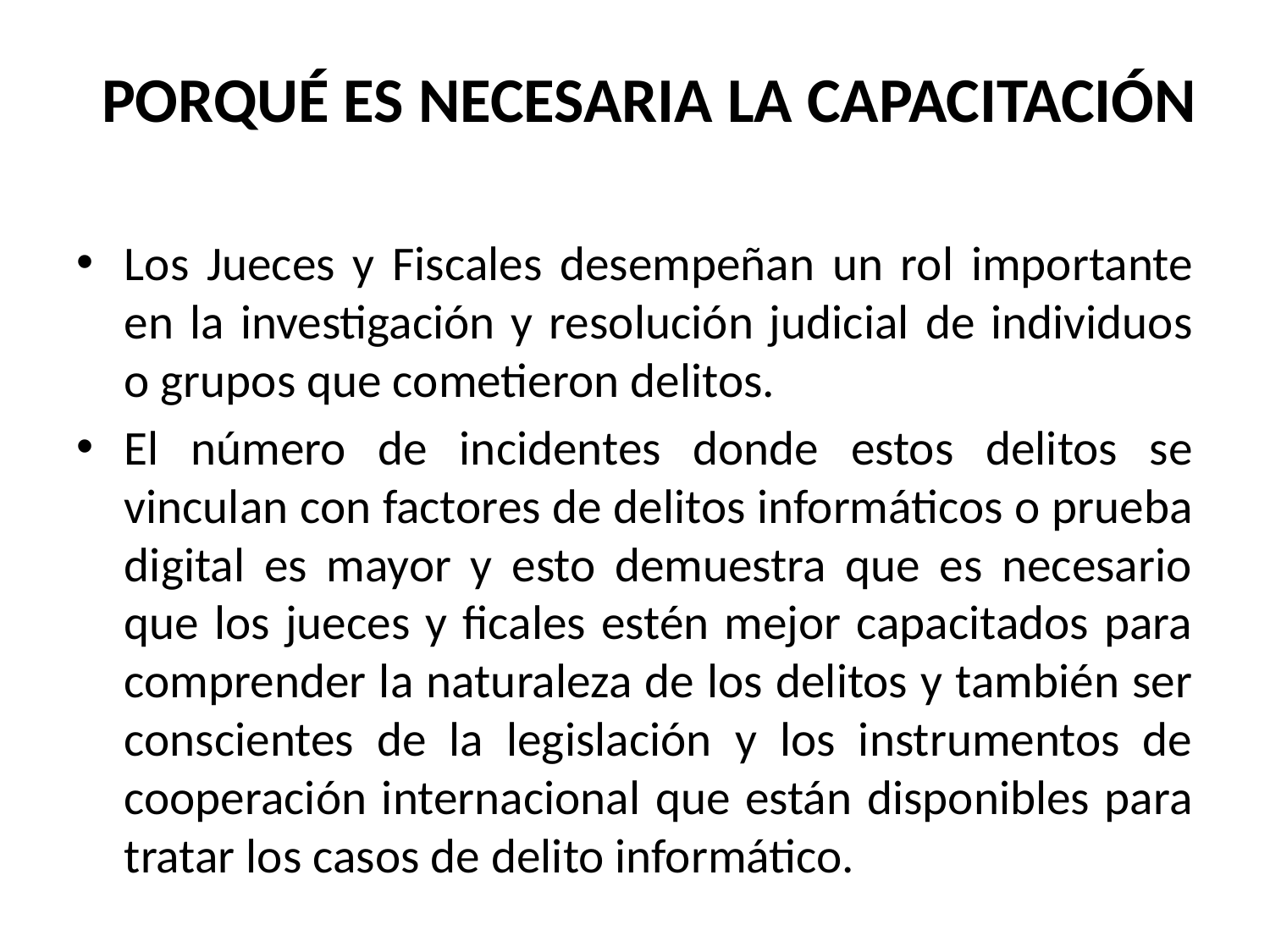

# PORQUÉ ES NECESARIA LA CAPACITACIÓN
Los Jueces y Fiscales desempeñan un rol importante en la investigación y resolución judicial de individuos o grupos que cometieron delitos.
El número de incidentes donde estos delitos se vinculan con factores de delitos informáticos o prueba digital es mayor y esto demuestra que es necesario que los jueces y ficales estén mejor capacitados para comprender la naturaleza de los delitos y también ser conscientes de la legislación y los instrumentos de cooperación internacional que están disponibles para tratar los casos de delito informático.